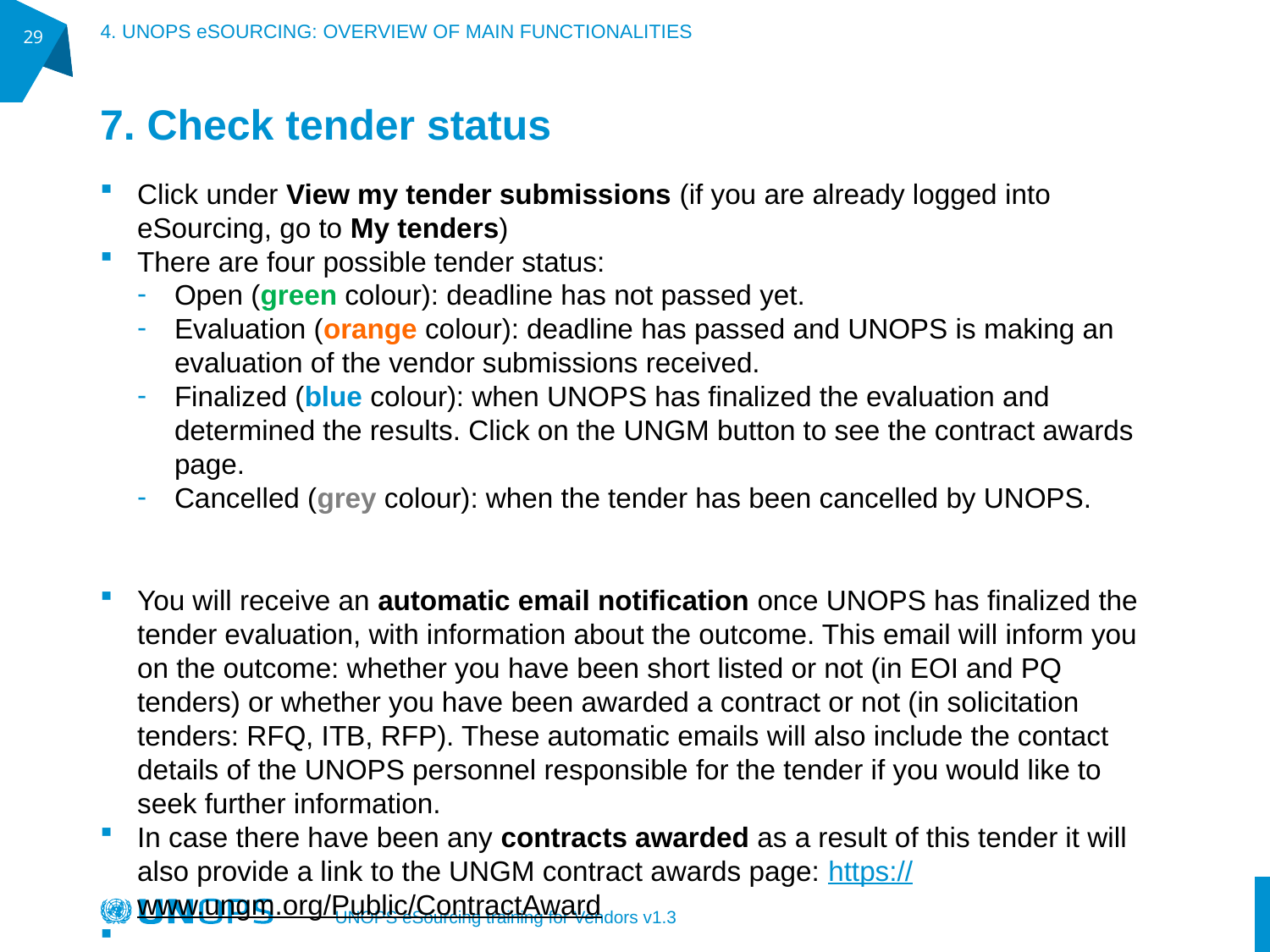

4. UNOPS eSOURCING: OVERVIEW OF MAIN FUNCTIONALITIES

29
# 7. Check tender status
Click under View my tender submissions (if you are already logged into eSourcing, go to My tenders)
There are four possible tender status:
Open (green colour): deadline has not passed yet.
Evaluation (orange colour): deadline has passed and UNOPS is making an evaluation of the vendor submissions received.
Finalized (blue colour): when UNOPS has finalized the evaluation and determined the results. Click on the UNGM button to see the contract awards page.
Cancelled (grey colour): when the tender has been cancelled by UNOPS.

You will receive an automatic email notification once UNOPS has finalized the tender evaluation, with information about the outcome. This email will inform you on the outcome: whether you have been short listed or not (in EOI and PQ tenders) or whether you have been awarded a contract or not (in solicitation tenders: RFQ, ITB, RFP). These automatic emails will also include the contact details of the UNOPS personnel responsible for the tender if you would like to seek further information.
In case there have been any contracts awarded as a result of this tender it will also provide a link to the UNGM contract awards page: https://www.ungm.org/Public/ContractAward

UNOPS eSourcing training for Vendors v1.3